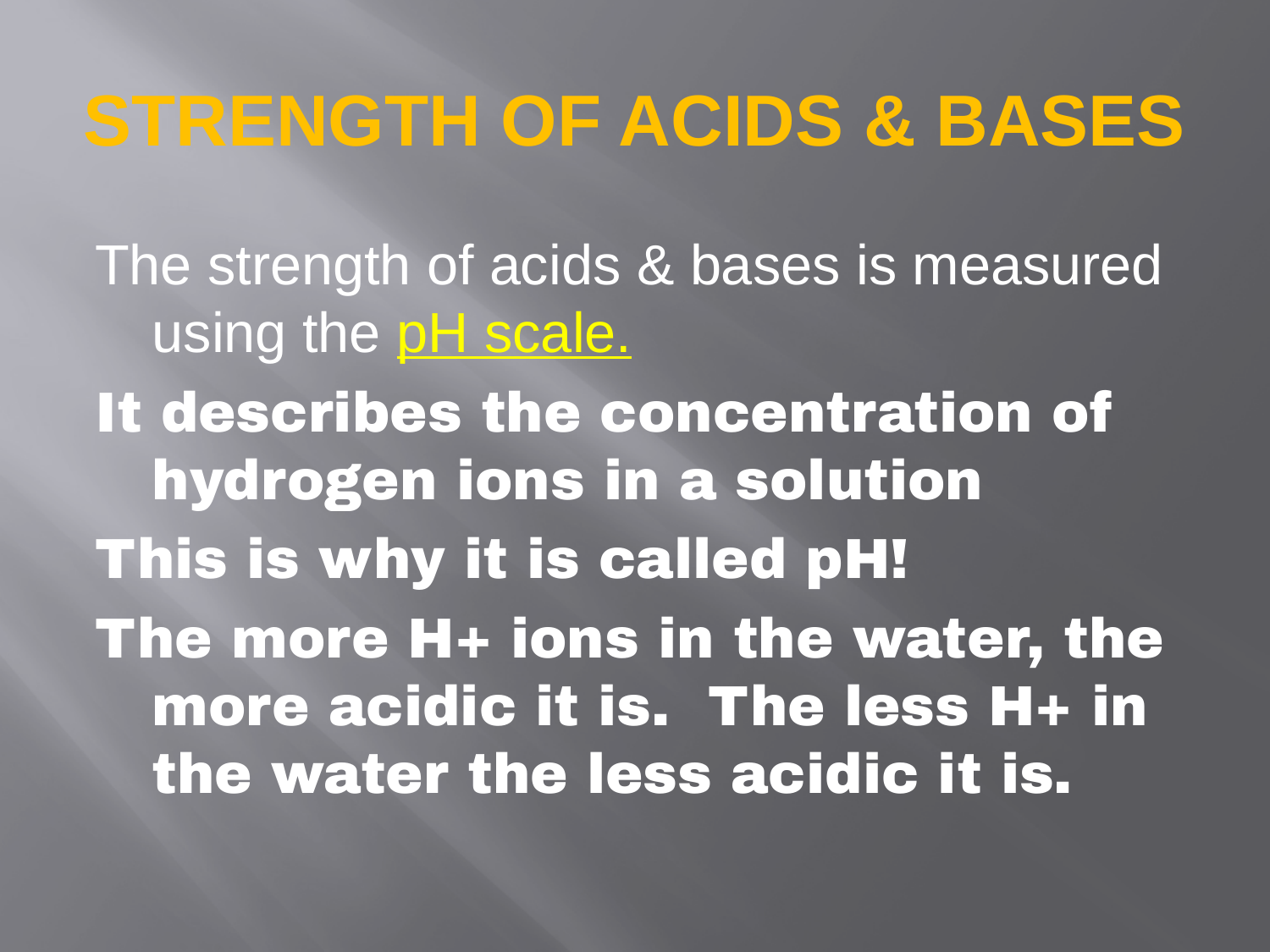

# STRENGTH OF ACIDS & BASES
The strength of acids & bases is measured using the pH scale.
It describes the concentration of hydrogen ions in a solution
This is why it is called pH!
The more H+ ions in the water, the more acidic it is.  The less H+ in the water the less acidic it is.